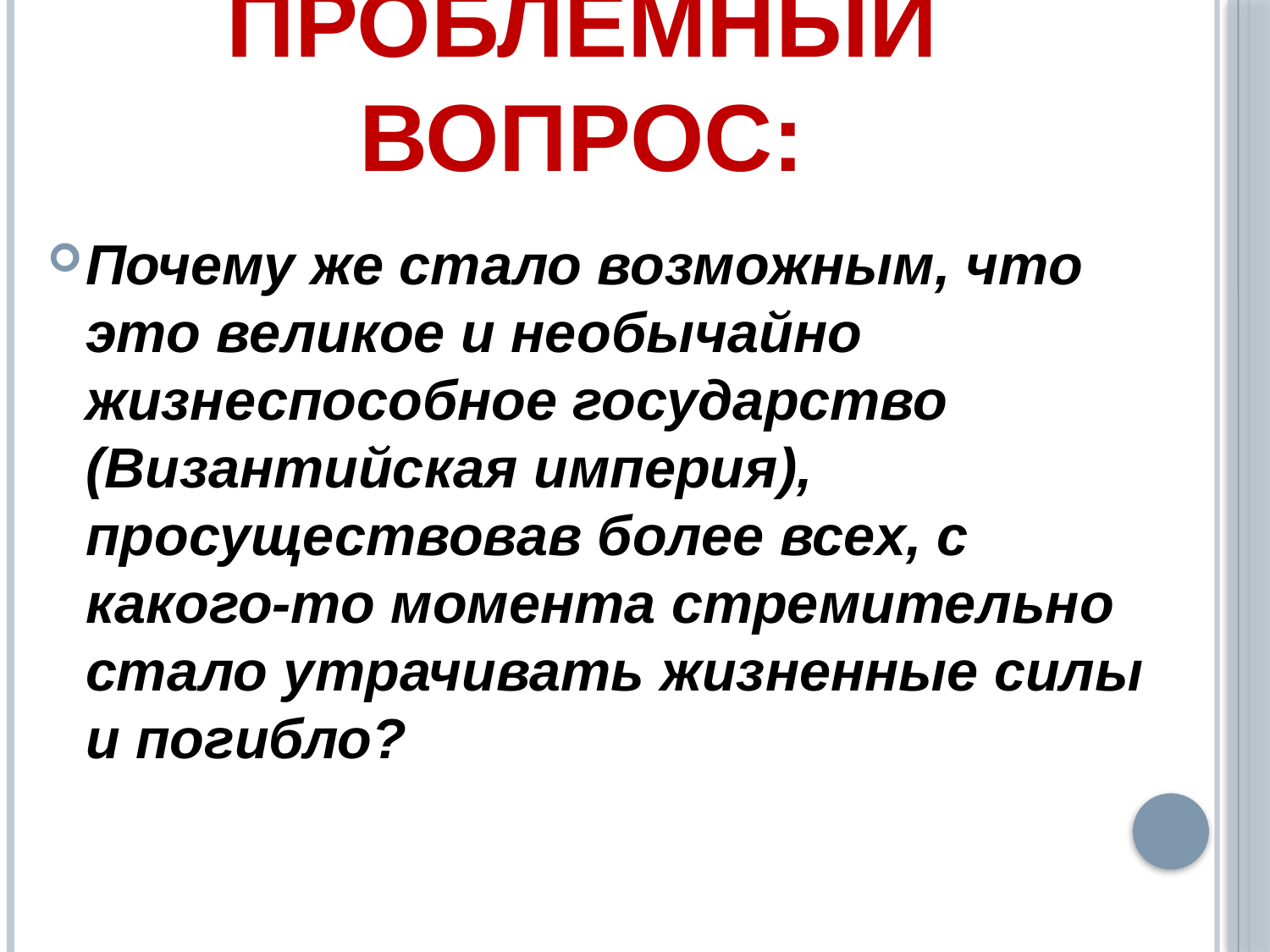

# Проблемный вопрос:
Почему же стало возможным, что это великое и необычайно жизнеспособное государство (Византийская империя), просуществовав более всех, с какого-то момента стремительно стало утрачивать жизненные силы и погибло?